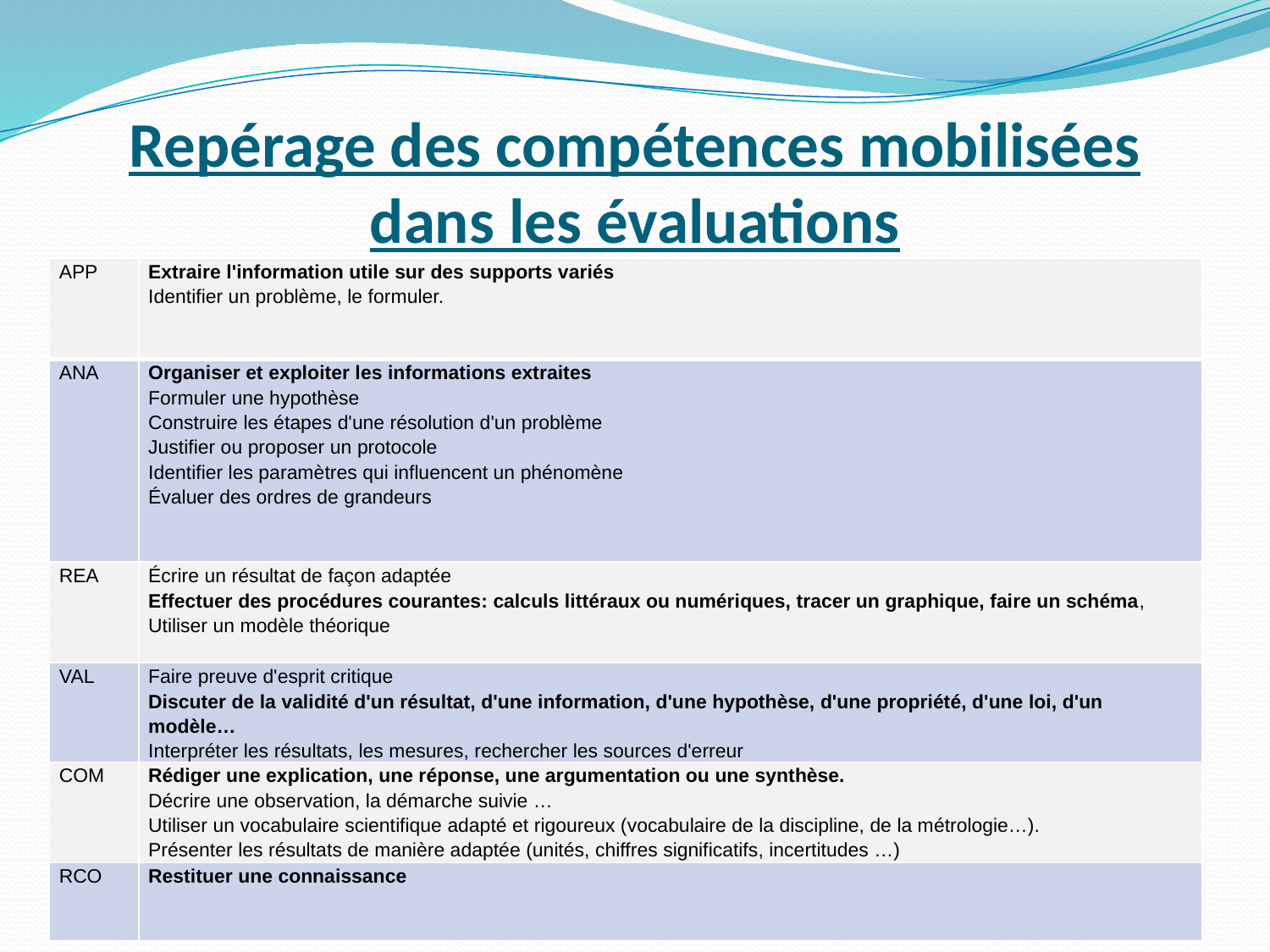

# Repérage des compétences mobilisées dans les évaluations
| APP | Extraire l'information utile sur des supports variés Identifier un problème, le formuler. |
| --- | --- |
| ANA | Organiser et exploiter les informations extraites Formuler une hypothèse Construire les étapes d'une résolution d'un problème Justifier ou proposer un protocole Identifier les paramètres qui influencent un phénomène Évaluer des ordres de grandeurs |
| REA | Écrire un résultat de façon adaptée Effectuer des procédures courantes: calculs littéraux ou numériques, tracer un graphique, faire un schéma, Utiliser un modèle théorique |
| VAL | Faire preuve d'esprit critique Discuter de la validité d'un résultat, d'une information, d'une hypothèse, d'une propriété, d'une loi, d'un modèle… Interpréter les résultats, les mesures, rechercher les sources d'erreur |
| COM | Rédiger une explication, une réponse, une argumentation ou une synthèse. Décrire une observation, la démarche suivie … Utiliser un vocabulaire scientifique adapté et rigoureux (vocabulaire de la discipline, de la métrologie…). Présenter les résultats de manière adaptée (unités, chiffres significatifs, incertitudes …) |
| RCO | Restituer une connaissance |